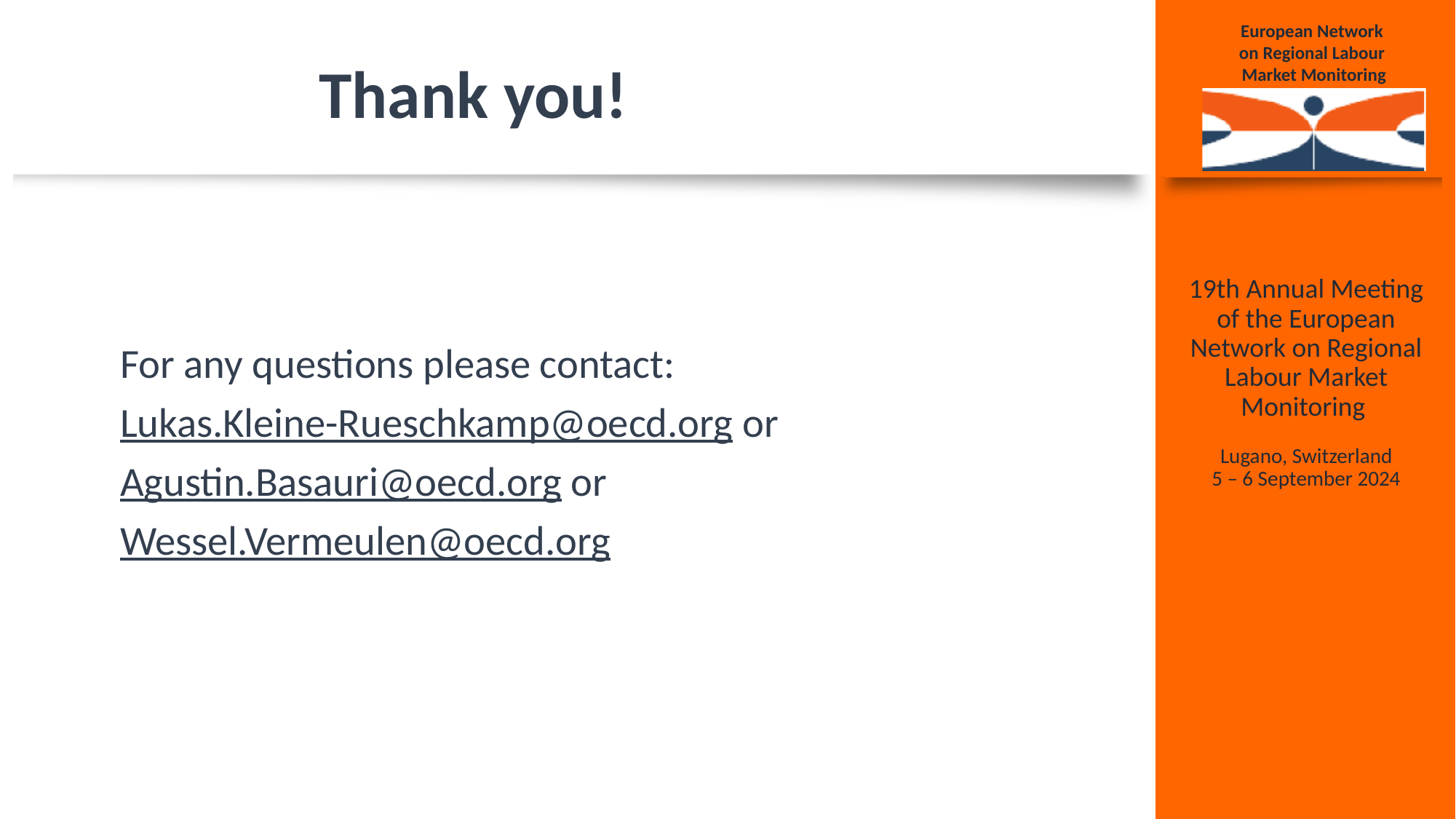

Thank you!
For any questions please contact:
Lukas.Kleine-Rueschkamp@oecd.org or
Agustin.Basauri@oecd.org or
Wessel.Vermeulen@oecd.org